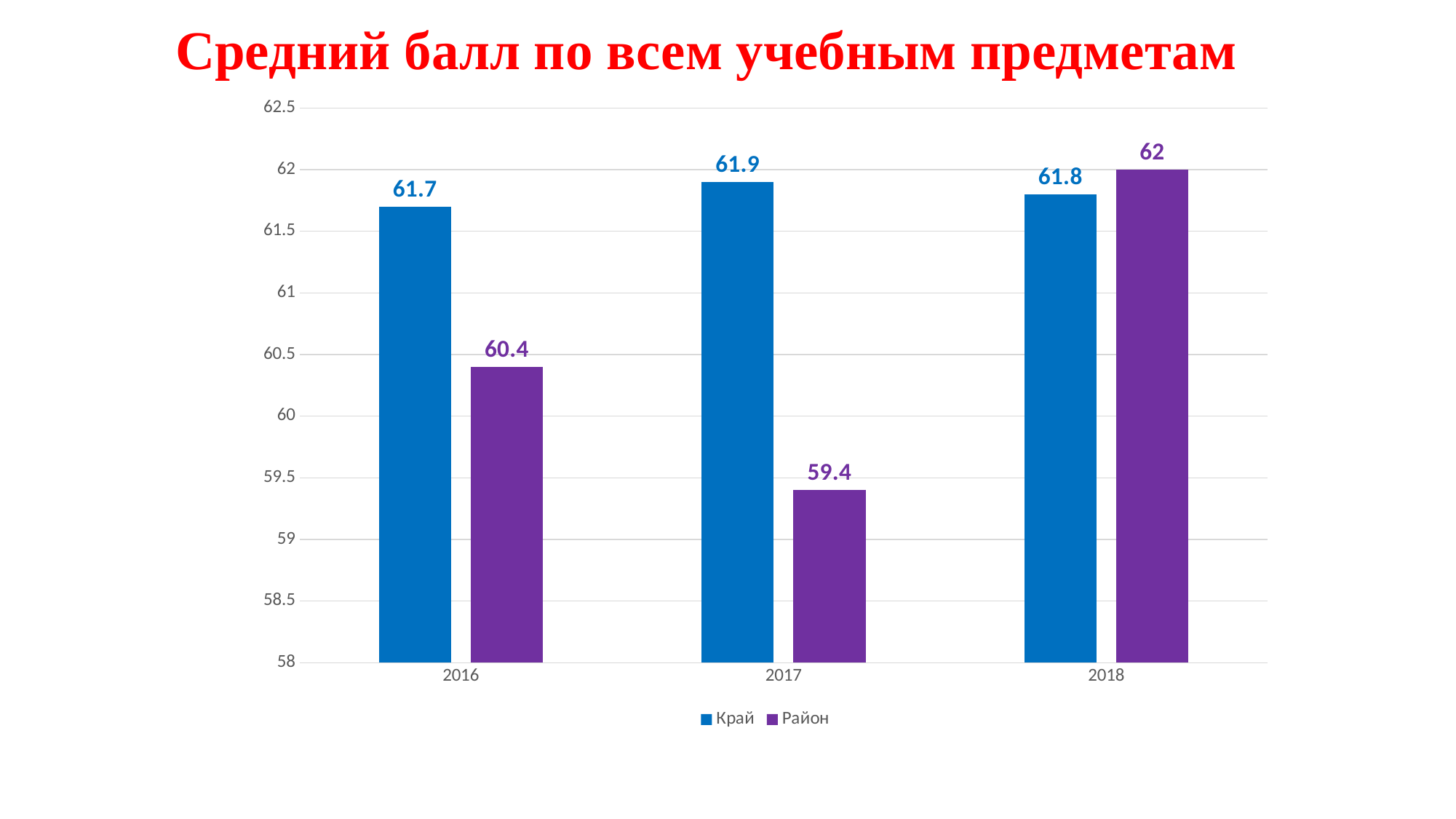

# Средний балл по всем учебным предметам

### Chart

| Category | Край | Район |
|---|---|---|
| 2016 | 61.7 | 60.4 |
| 2017 | 61.9 | 59.4 |
| 2018 | 61.8 | 62.0 |